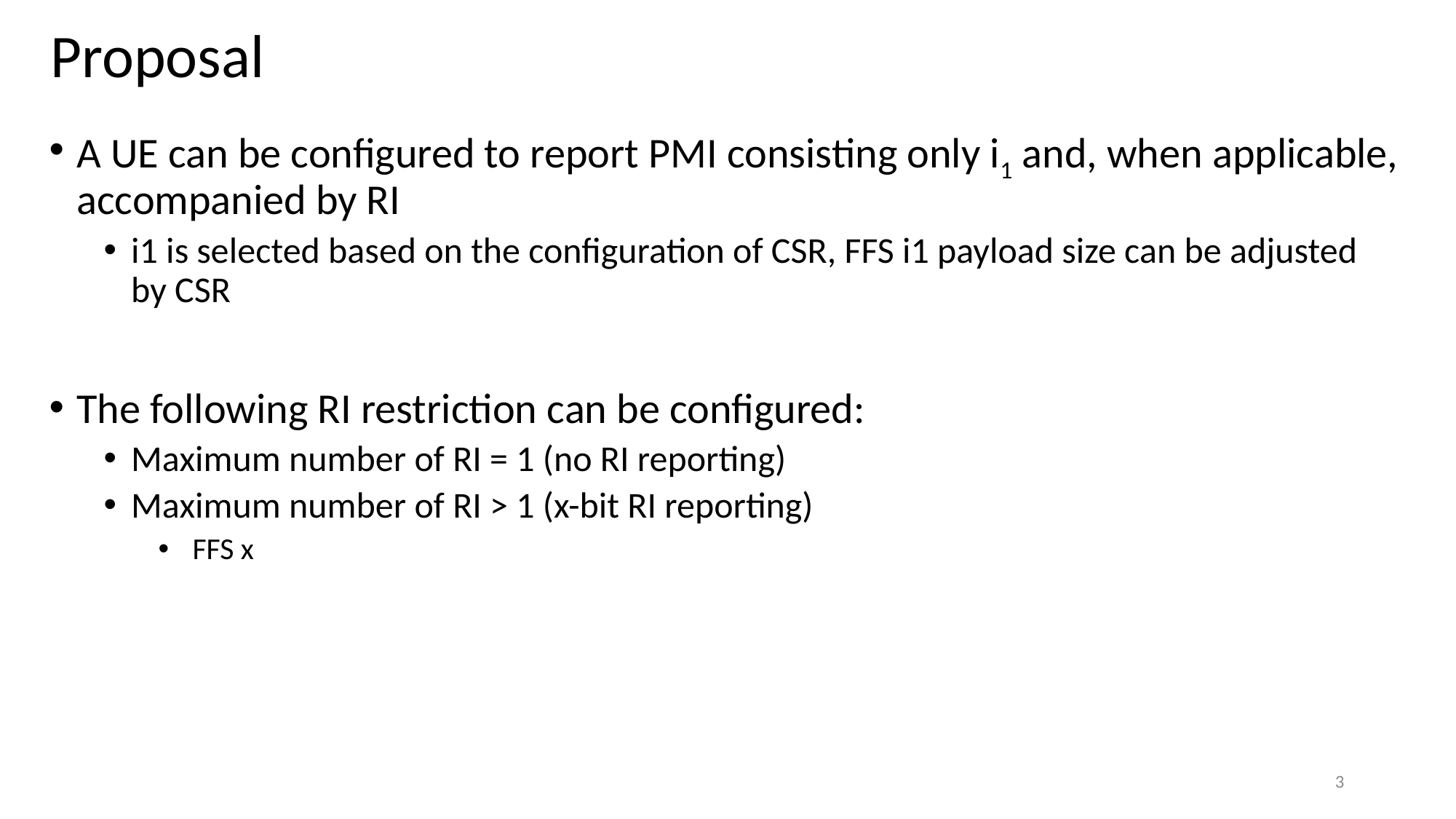

# Proposal
A UE can be configured to report PMI consisting only i1 and, when applicable, accompanied by RI
i1 is selected based on the configuration of CSR, FFS i1 payload size can be adjusted by CSR

The following RI restriction can be configured:
Maximum number of RI = 1 (no RI reporting)
Maximum number of RI > 1 (x-bit RI reporting)
 FFS x

3